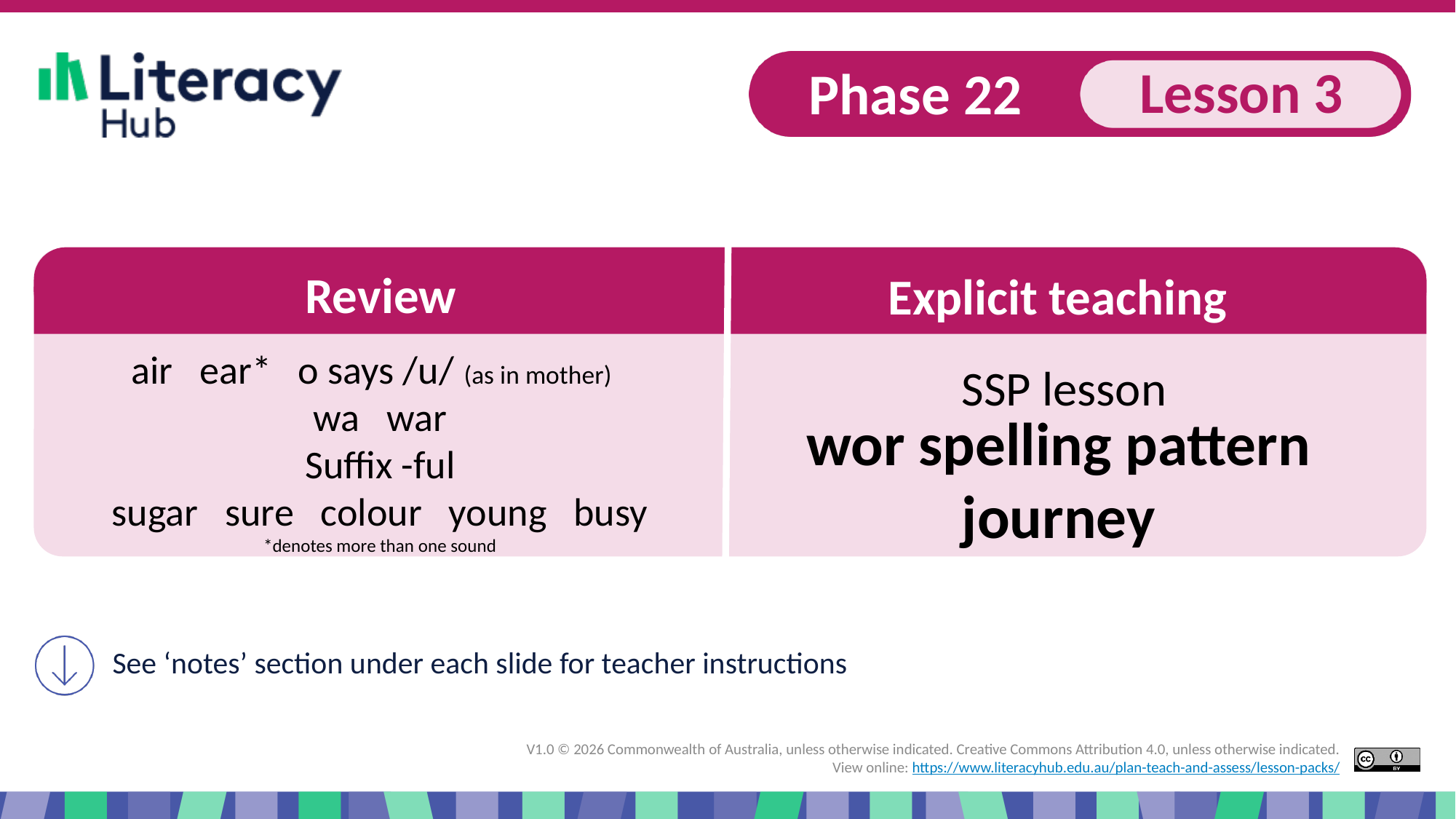

Slide 1 Phase 22, lesson 3 Explicit teaching wor spelling pattern
air   ear*   o says /u/ (as in mother)
wa   war
Suffix -ful
sugar   sure   colour   young   busy
*denotes more than one sound

wor spelling pattern
journey